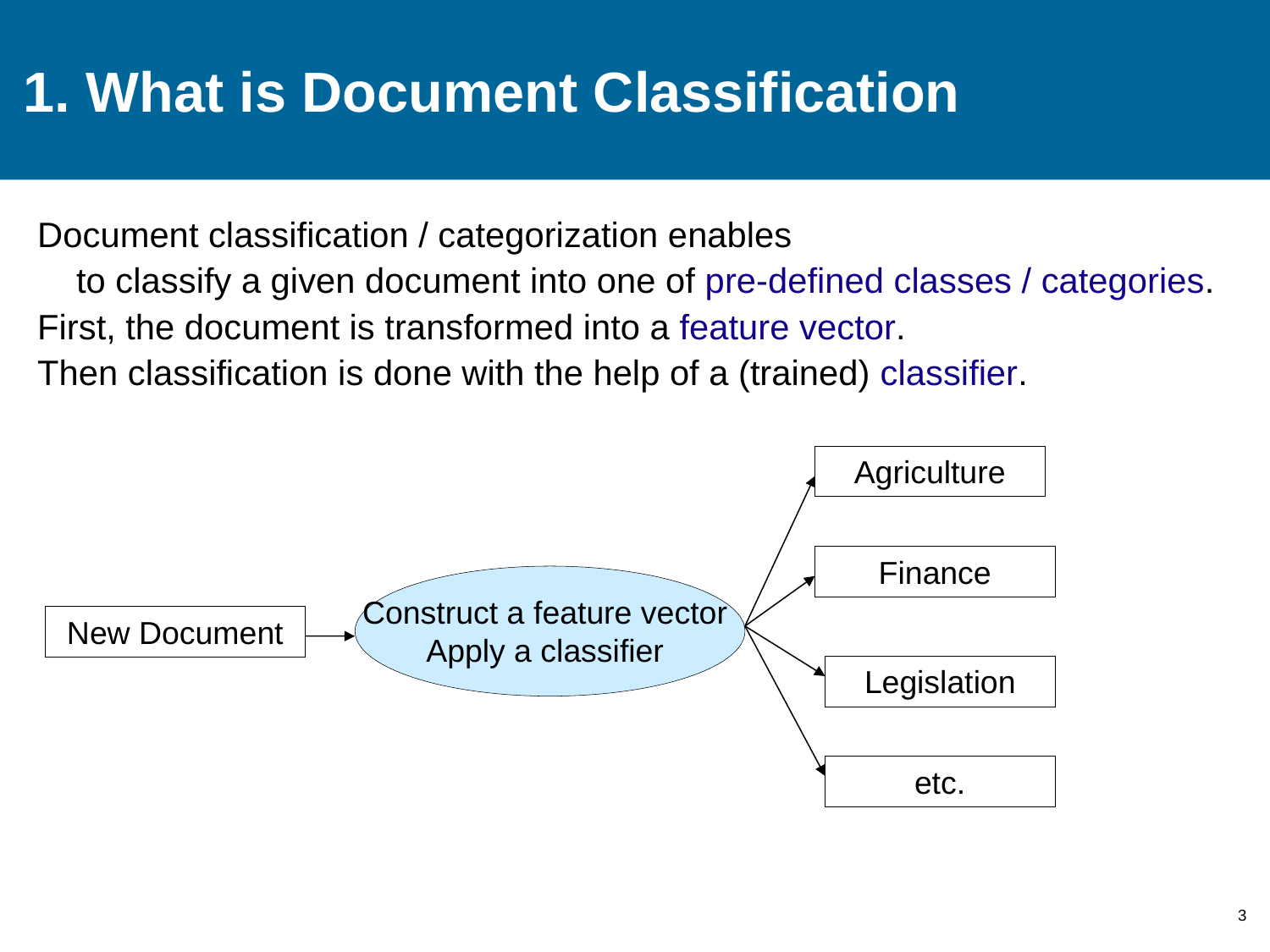

# 1. What is Document Classification
Document classification / categorization enables
    to classify a given document into one of pre-defined classes / categories.
First, the document is transformed into a feature vector.
Then classification is done with the help of a (trained) classifier.

Agriculture

Finance

Construct a feature vector
Apply a classifier
New Document

Legislation
etc.
3